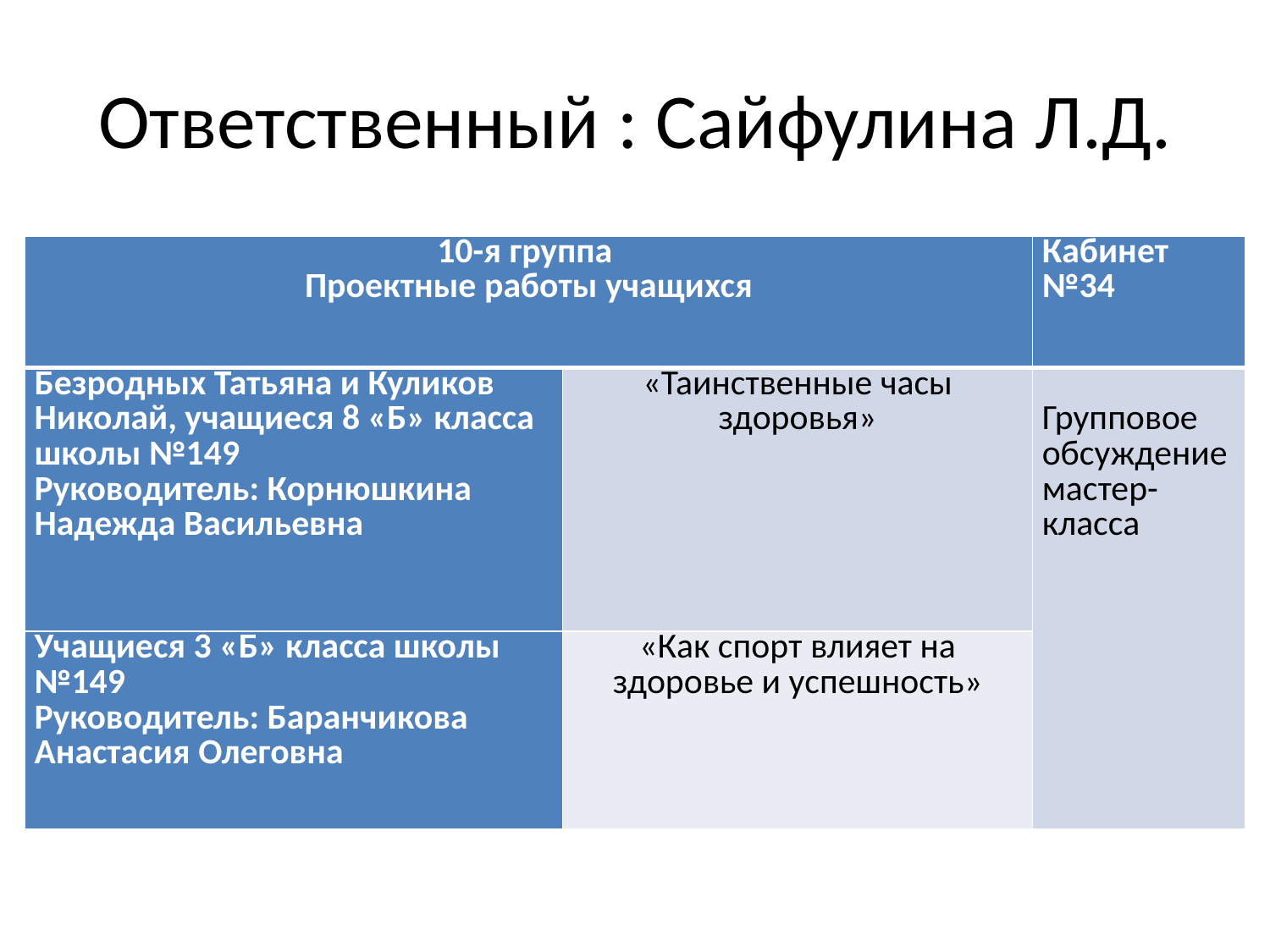

# Ответственный : Сайфулина Л.Д.
| 10-я группа Проектные работы учащихся |  | Кабинет №34 |
| --- | --- | --- |
| Безродных Татьяна и Куликов Николай, учащиеся 8 «Б» класса школы №149 Руководитель: Корнюшкина Надежда Васильевна | «Таинственные часы здоровья» | Групповое обсуждение мастер-класса |
| Учащиеся 3 «Б» класса школы №149 Руководитель: Баранчикова Анастасия Олеговна | «Как спорт влияет на здоровье и успешность» |  |